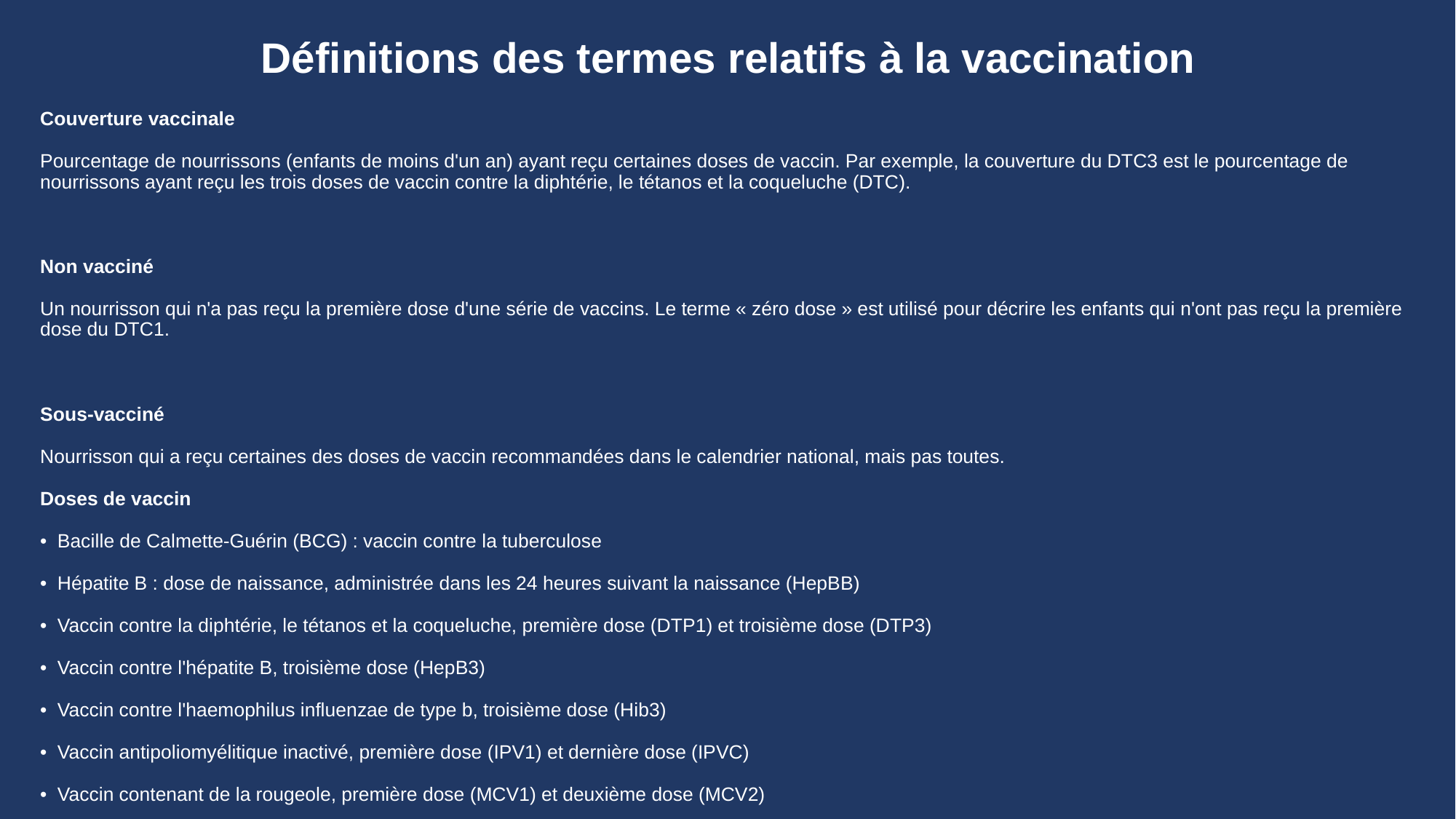

# Définitions des termes relatifs à la vaccination
Couverture vaccinale
Pourcentage de nourrissons (enfants de moins d'un an) ayant reçu certaines doses de vaccin. Par exemple, la couverture du DTC3 est le pourcentage de nourrissons ayant reçu les trois doses de vaccin contre la diphtérie, le tétanos et la coqueluche (DTC).

Non vacciné
Un nourrisson qui n'a pas reçu la première dose d'une série de vaccins. Le terme « zéro dose » est utilisé pour décrire les enfants qui n'ont pas reçu la première dose du DTC1.

Sous-vacciné
Nourrisson qui a reçu certaines des doses de vaccin recommandées dans le calendrier national, mais pas toutes.
Doses de vaccin
•  Bacille de Calmette-Guérin (BCG) : vaccin contre la tuberculose
•  Hépatite B : dose de naissance, administrée dans les 24 heures suivant la naissance (HepBB)
•  Vaccin contre la diphtérie, le tétanos et la coqueluche, première dose (DTP1) et troisième dose (DTP3)
•  Vaccin contre l'hépatite B, troisième dose (HepB3)
•  Vaccin contre l'haemophilus influenzae de type b, troisième dose (Hib3)
•  Vaccin antipoliomyélitique inactivé, première dose (IPV1) et dernière dose (IPVC)
•  Vaccin contenant de la rougeole, première dose (MCV1) et deuxième dose (MCV2)
•  Vaccin antirotavirus, dernière dose (RotaC)
•  Vaccin antipneumococcique, dernière dose (PCVC)
•  Vaccin contre la fièvre jaune (YFV)
•  Vaccin méningococcique A (MengA)
•  Vaccin contre le papillomavirus humain, première dose (HPV1) et dernière dose (HPVc) : vaccin destiné à protéger contre certains types de papillomavirus humains pouvant entraîner un cancer ou des verrues génitales.

L'Agenda 2030 pour la vaccination (IA2030)
L'AI2030 est une stratégie mondiale approuvée par l'Assemblée mondiale de la santé qui vise à faire en sorte que chacun, partout et à tout âge, bénéficie de vaccins pour améliorer sa santé et son bien-être d'ici à 2030. Il se concentre sur l'augmentation de la couverture vaccinale, l'équité, la durabilité et la préparation aux pandémies, tout en promouvant la vaccination tout au long de la vie et en intégrant la vaccination à d'autres services de santé.